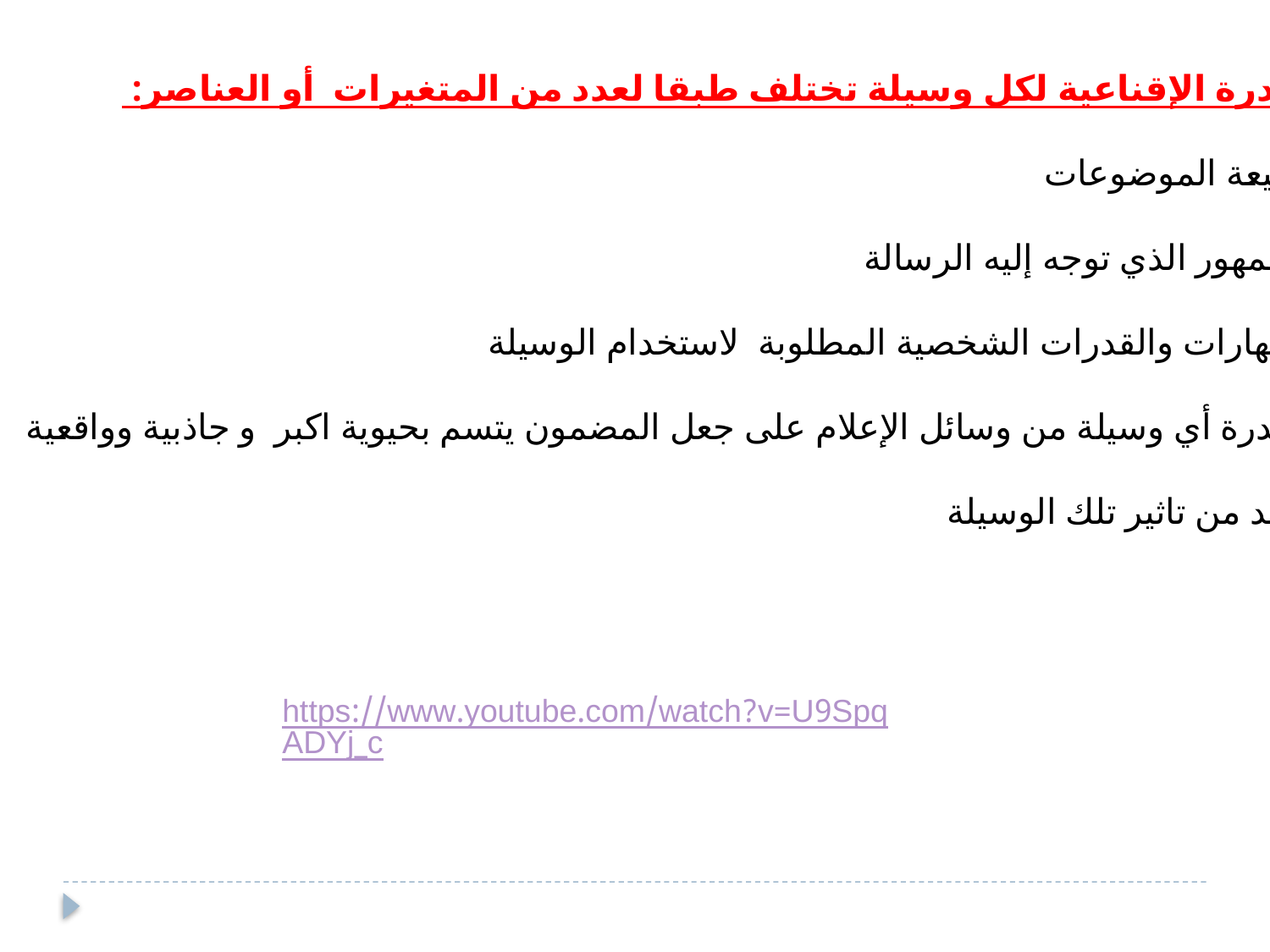

المقدرة الإقناعية لكل وسيلة تختلف طبقا لعدد من المتغيرات  أو العناصر:

1- طبيعة الموضوعات

2- الجمهور الذي توجه إليه الرسالة

3- المهارات والقدرات الشخصية المطلوبة  لاستخدام الوسيلة

4- مقدرة أي وسيلة من وسائل الإعلام على جعل المضمون يتسم بحيوية اكبر  و جاذبية وواقعية

قد يزيد من تاثير تلك الوسيلة
https://www.youtube.com/watch?v=U9SpqADYj_c